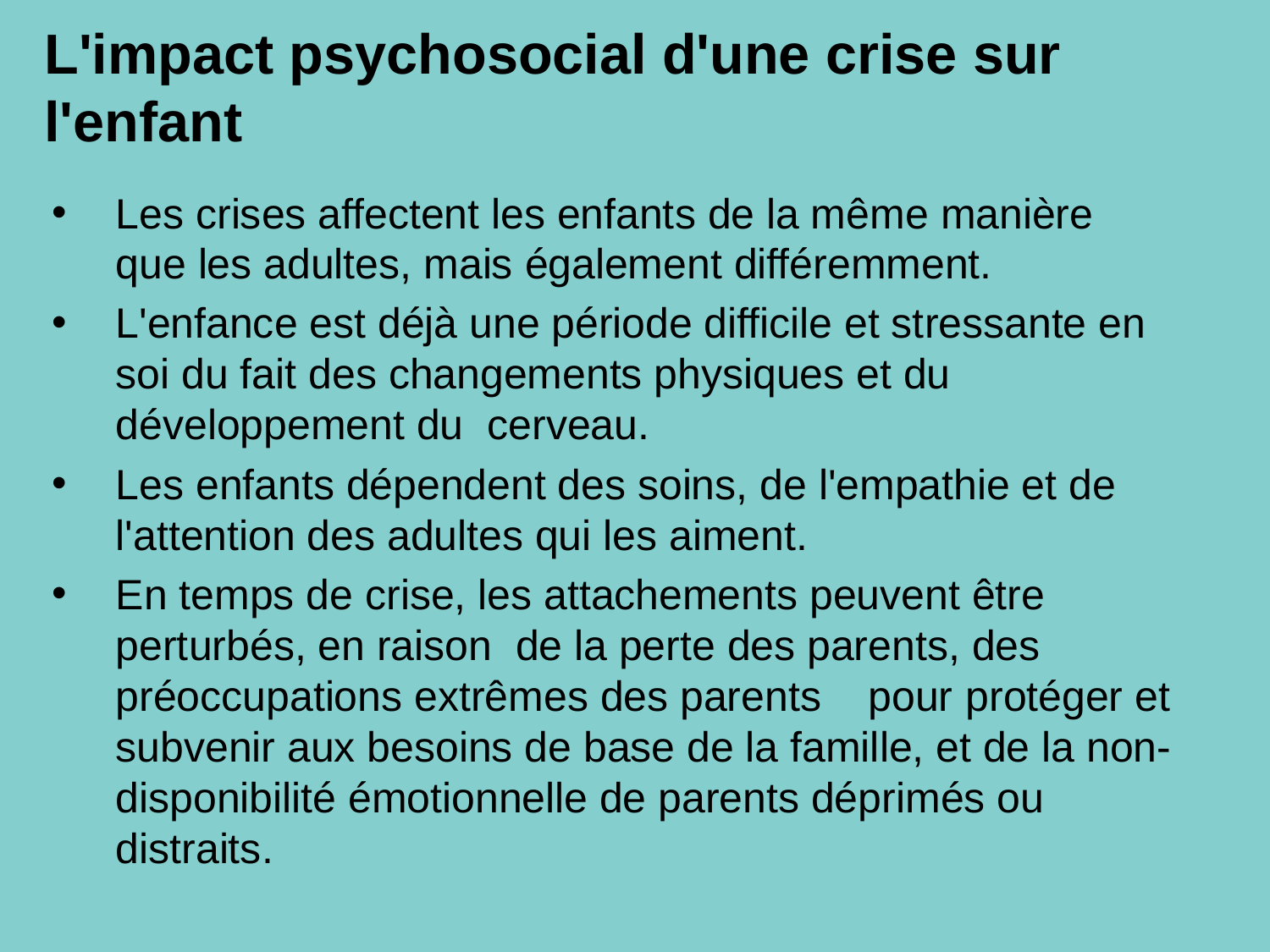

# L'impact psychosocial d'une crise sur l'enfant
Les crises affectent les enfants de la même manière que les adultes, mais également différemment.
L'enfance est déjà une période difficile et stressante en soi du fait des changements physiques et du développement du  cerveau.
Les enfants dépendent des soins, de l'empathie et de l'attention des adultes qui les aiment.
En temps de crise, les attachements peuvent être perturbés, en raison  de la perte des parents, des préoccupations extrêmes des parents    pour protéger et subvenir aux besoins de base de la famille, et de la non- disponibilité émotionnelle de parents déprimés ou distraits.